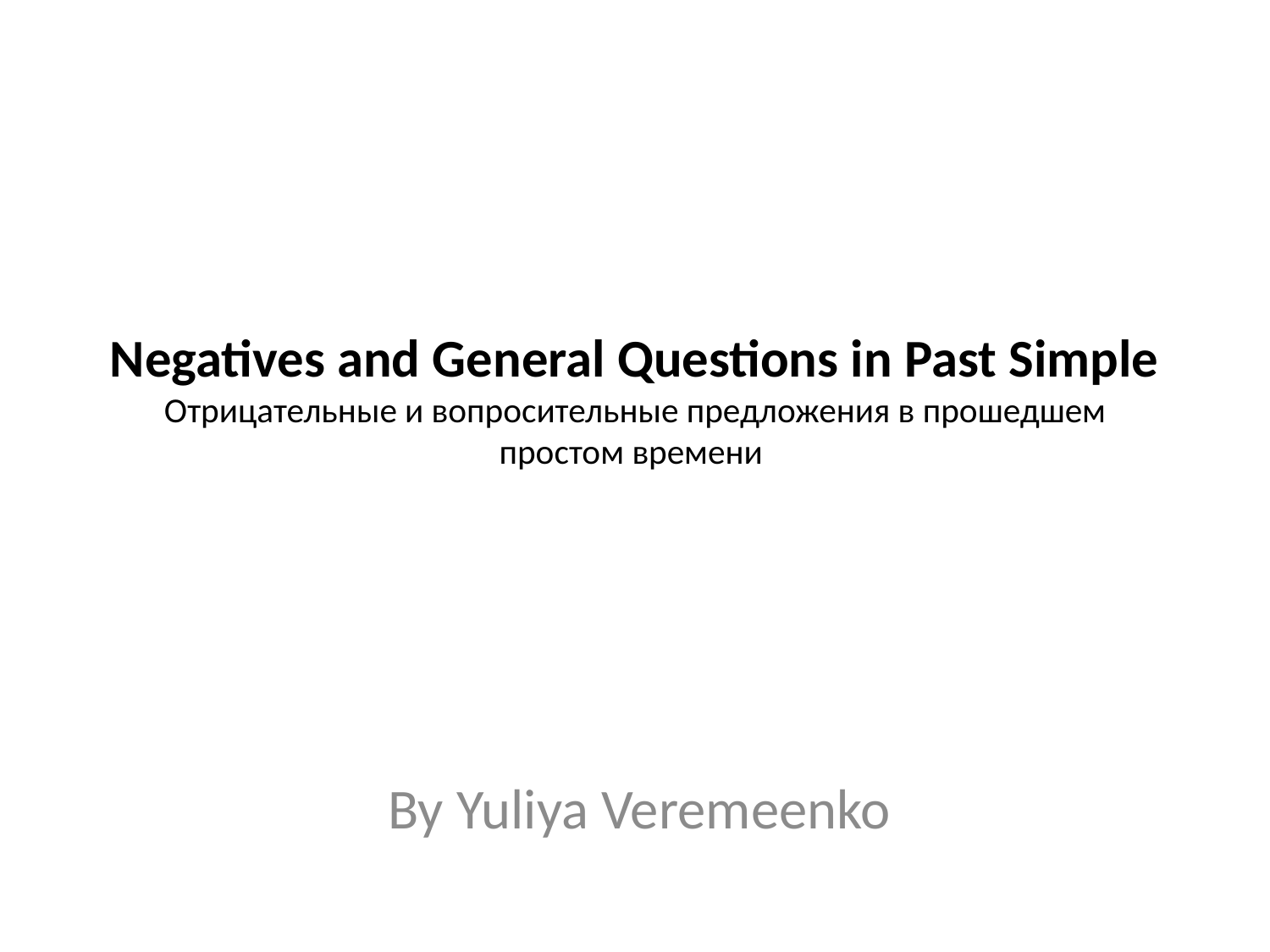

# Negatives and General Questions in Past Simple Отрицательные и вопросительные предложения в прошедшем простом времени
By Yuliya Veremeenko